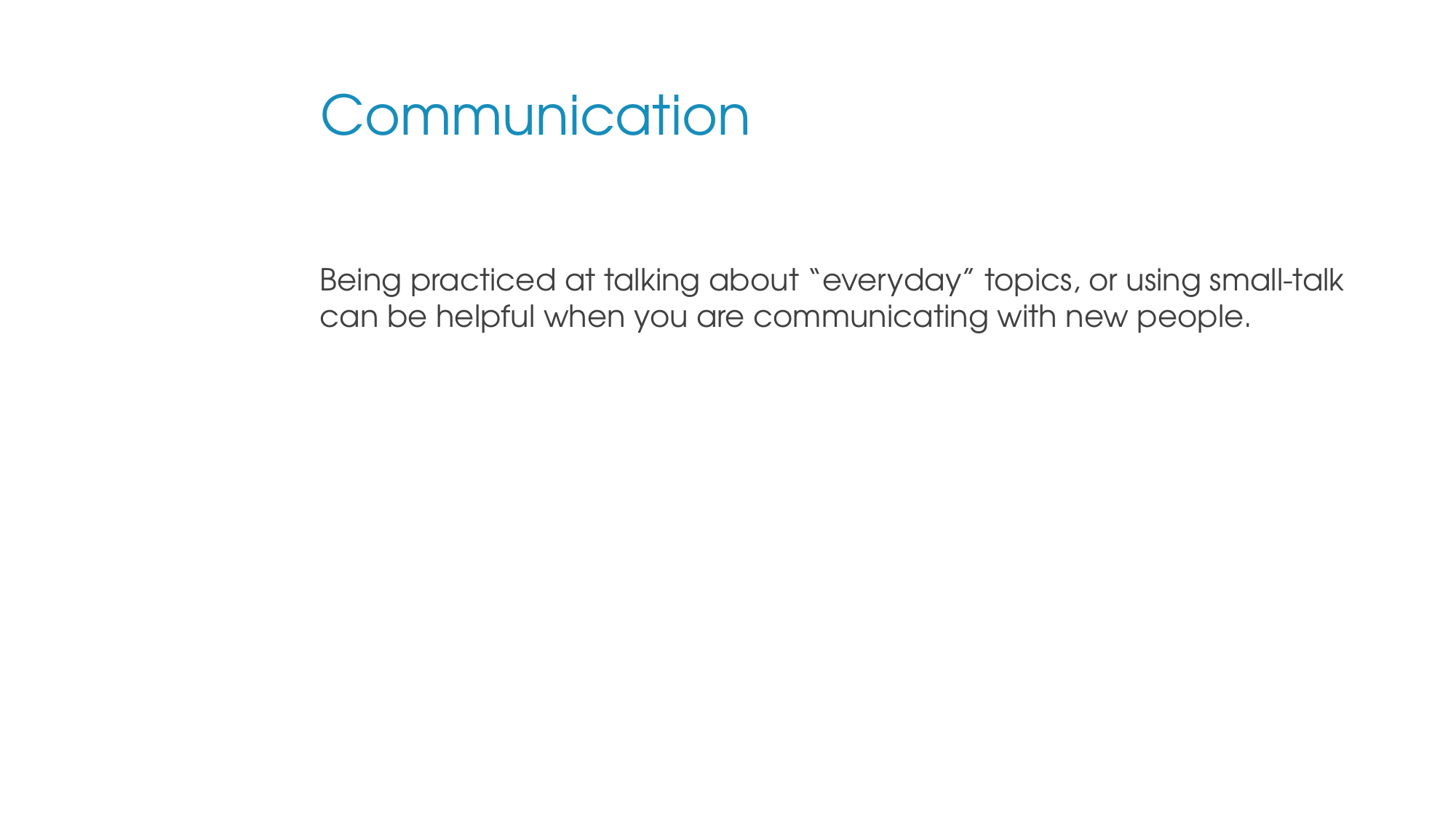

# Communication
Being practiced at talking about “everyday” topics, or using small-talk can be helpful when you are communicating with new people.